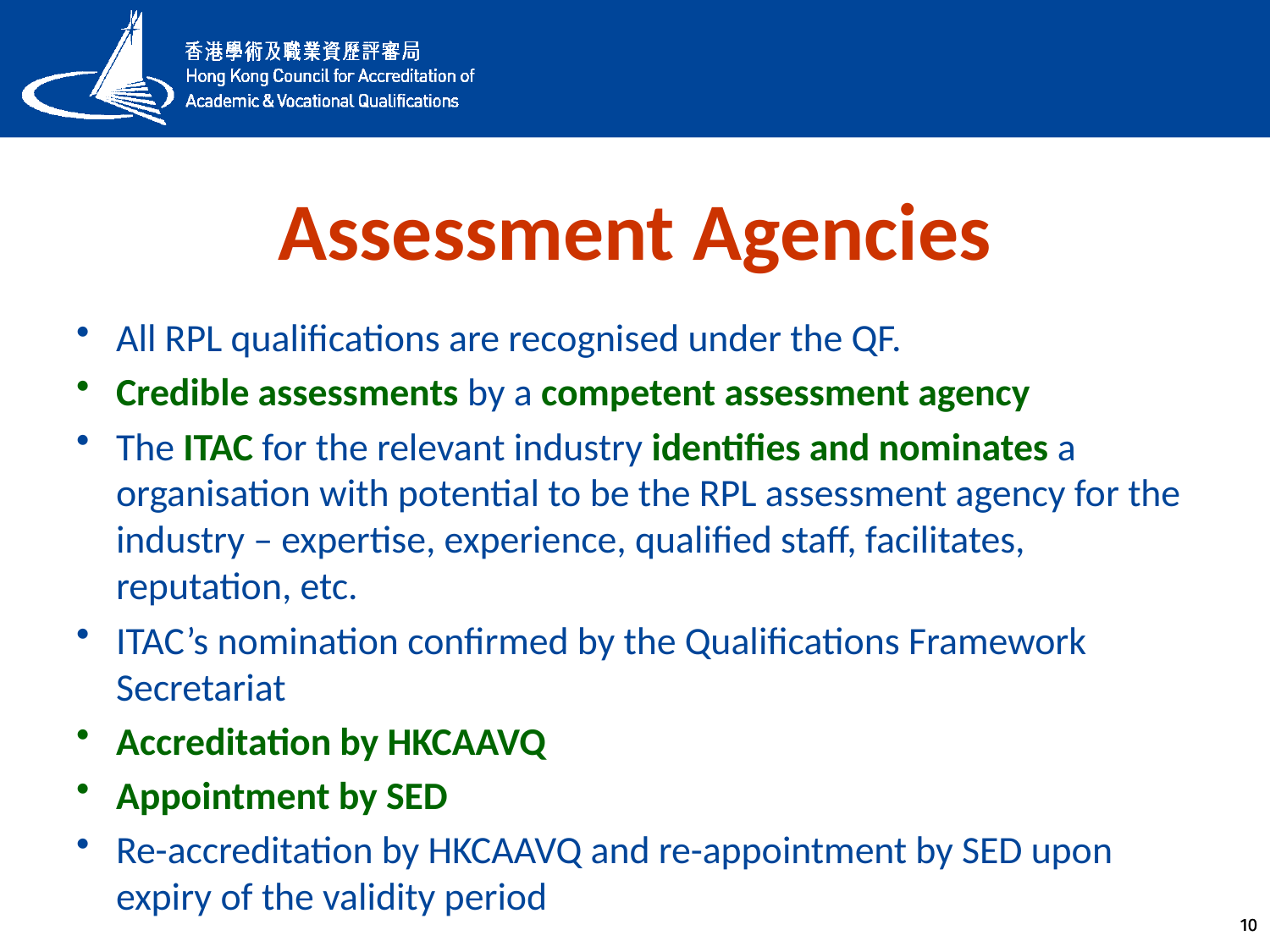

# Assessment Agencies
All RPL qualifications are recognised under the QF.
Credible assessments by a competent assessment agency
The ITAC for the relevant industry identifies and nominates a organisation with potential to be the RPL assessment agency for the industry – expertise, experience, qualified staff, facilitates, reputation, etc.
ITAC’s nomination confirmed by the Qualifications Framework Secretariat
Accreditation by HKCAAVQ
Appointment by SED
Re-accreditation by HKCAAVQ and re-appointment by SED upon expiry of the validity period

10
10